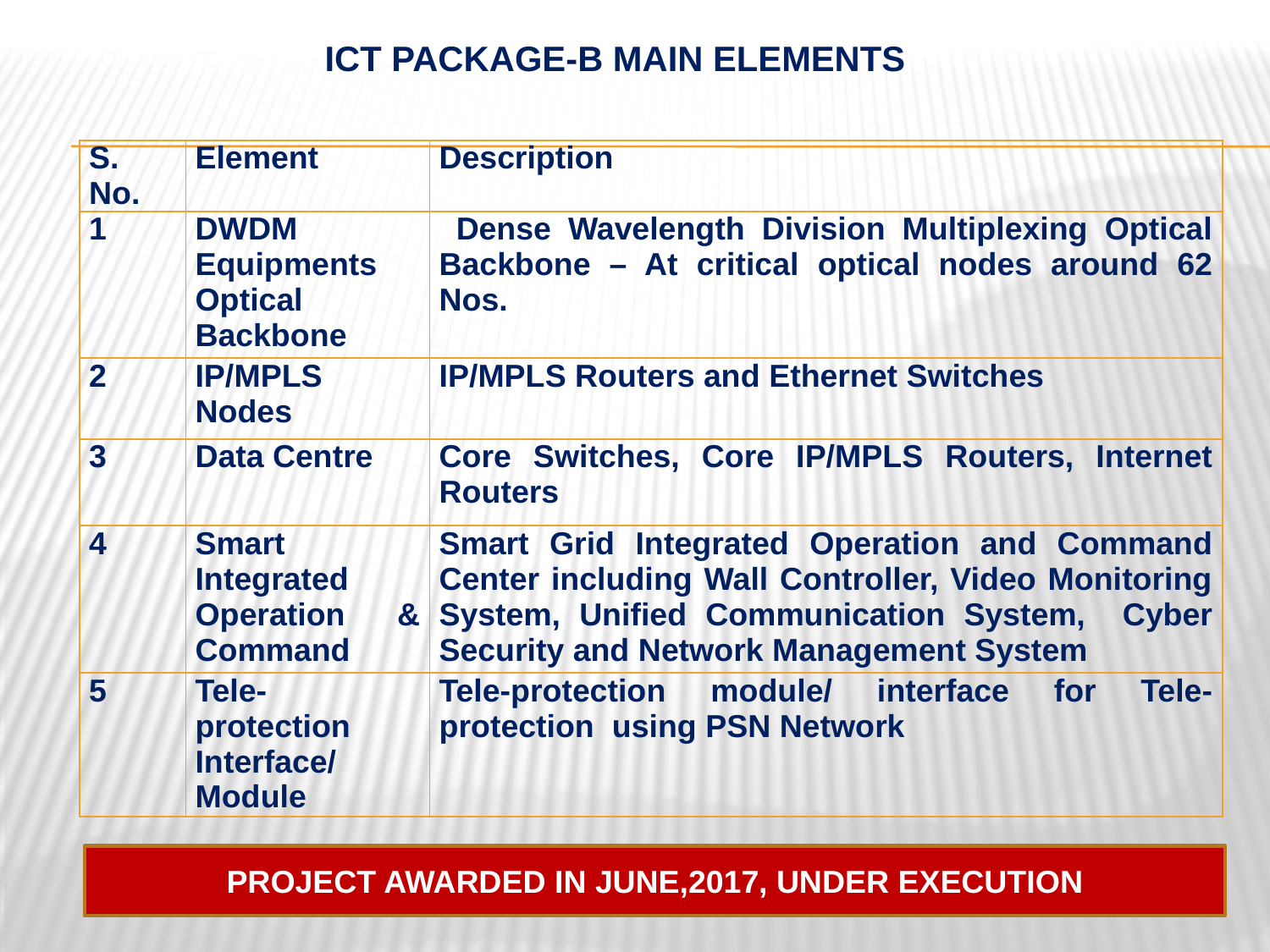

# ICT PACKAGE-B MAIN ELEMENTS
| S. No. | Element | Description |
| --- | --- | --- |
| 1 | DWDM Equipments Optical Backbone | Dense Wavelength Division Multiplexing Optical Backbone – At critical optical nodes around 62 Nos. |
| 2 | IP/MPLS Nodes | IP/MPLS Routers and Ethernet Switches |
| 3 | Data Centre | Core Switches, Core IP/MPLS Routers, Internet Routers |
| 4 | Smart Integrated Operation & Command | Smart Grid Integrated Operation and Command Center including Wall Controller, Video Monitoring System, Unified Communication System, Cyber Security and Network Management System |
| 5 | Tele-protection Interface/ Module | Tele-protection module/ interface for Tele-protection using PSN Network |
PROJECT AWARDED IN JUNE,2017, UNDER EXECUTION